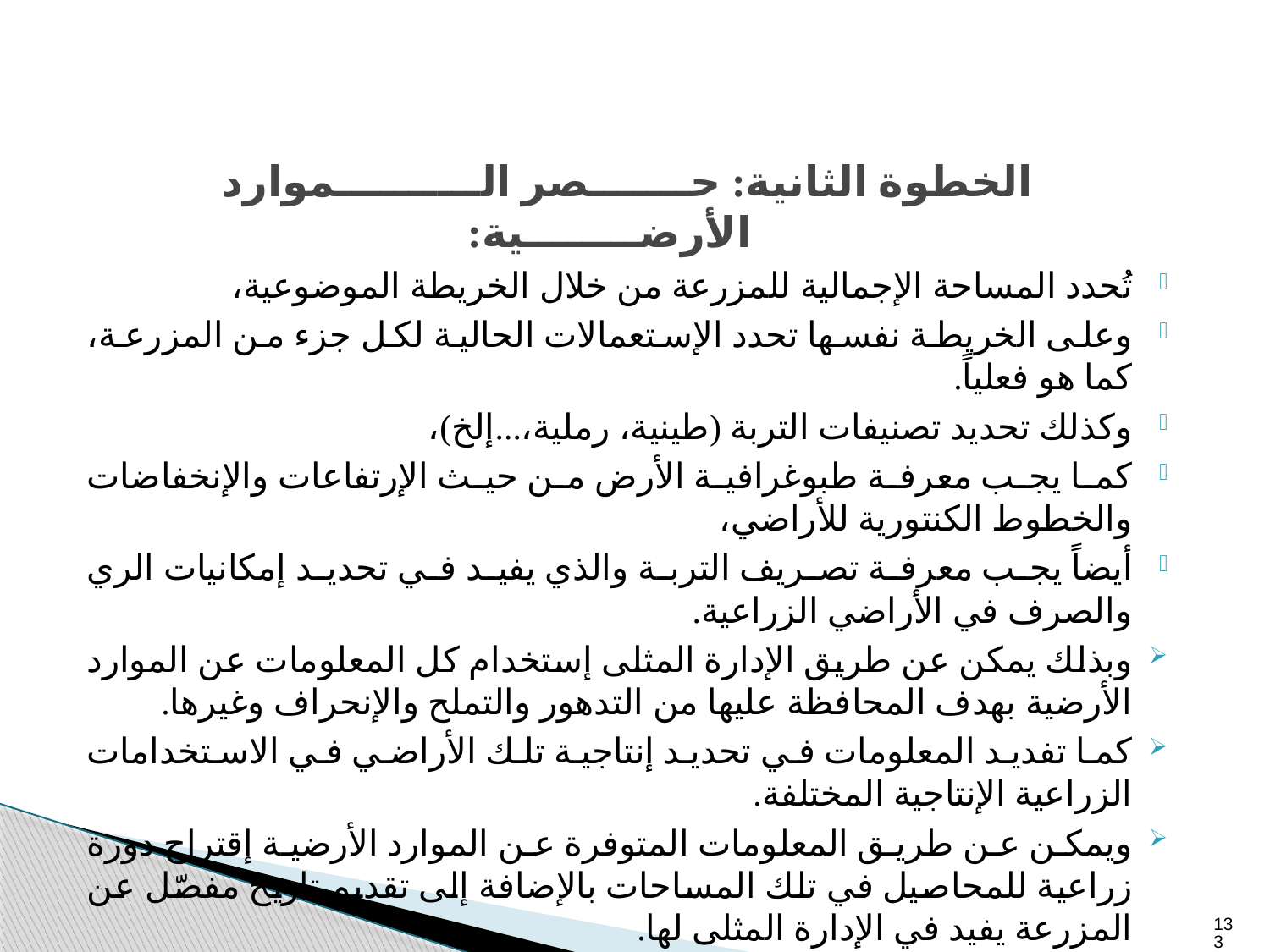

الخطوة الثانية: حـــــــصر الــــــــــموارد الأرضــــــــية:
تُحدد المساحة الإجمالية للمزرعة من خلال الخريطة الموضوعية،
وعلى الخريطة نفسها تحدد الإستعمالات الحالية لكل جزء من المزرعة، كما هو فعلياً.
وكذلك تحديد تصنيفات التربة (طينية، رملية،...إلخ)،
كما يجب معرفة طبوغرافية الأرض من حيث الإرتفاعات والإنخفاضات والخطوط الكنتورية للأراضي،
أيضاً يجب معرفة تصريف التربة والذي يفيد في تحديد إمكانيات الري والصرف في الأراضي الزراعية.
وبذلك يمكن عن طريق الإدارة المثلى إستخدام كل المعلومات عن الموارد الأرضية بهدف المحافظة عليها من التدهور والتملح والإنحراف وغيرها.
كما تفديد المعلومات في تحديد إنتاجية تلك الأراضي في الاستخدامات الزراعية الإنتاجية المختلفة.
ويمكن عن طريق المعلومات المتوفرة عن الموارد الأرضية إقتراح دورة زراعية للمحاصيل في تلك المساحات بالإضافة إلى تقديم تاريخ مفصّل عن المزرعة يفيد في الإدارة المثلى لها.
133